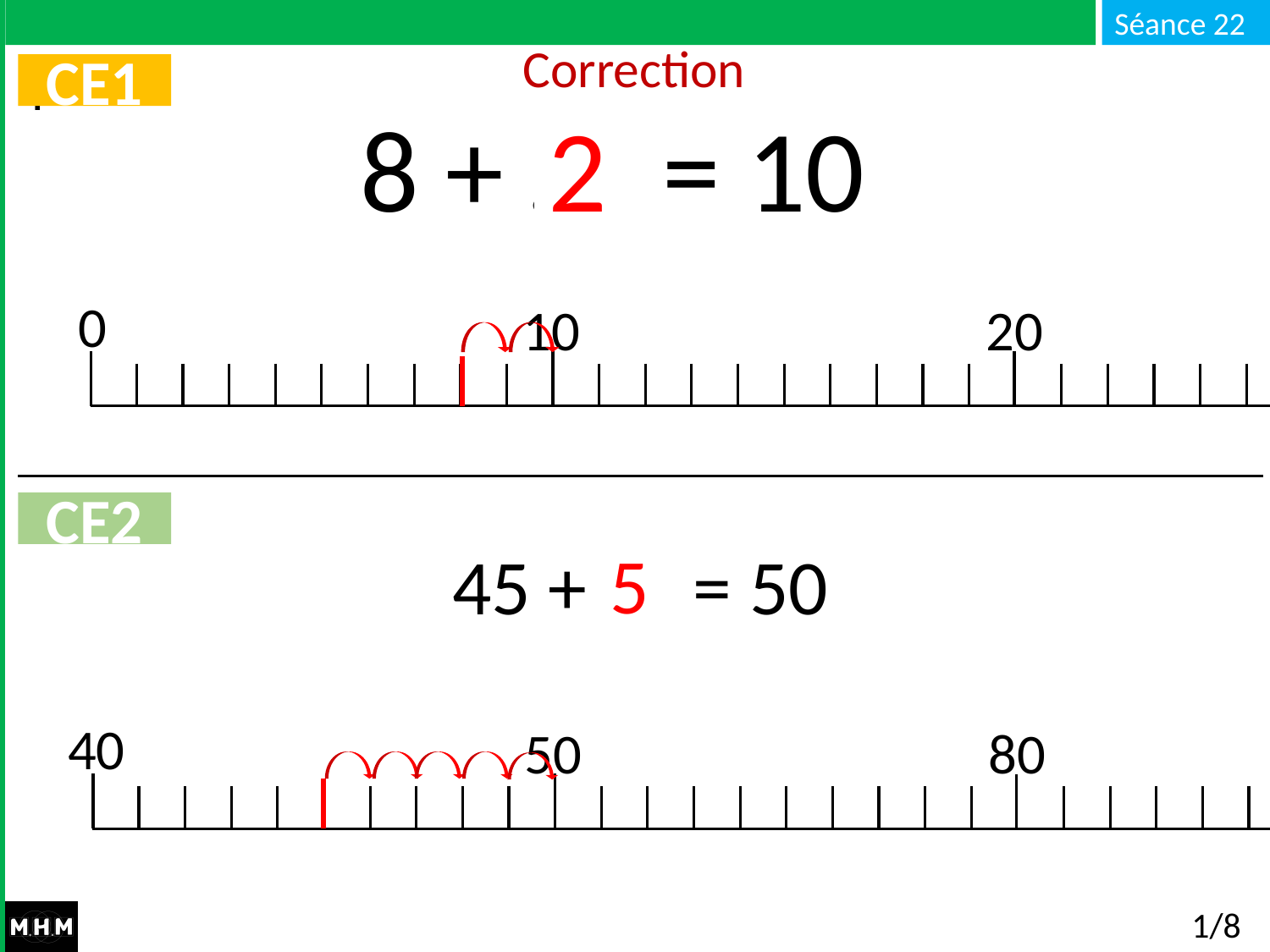

Correction
CE1
 8 + …  = 10
2
0
20
10

CE2
5
 45 + …  = 50
40
80
50

1/8